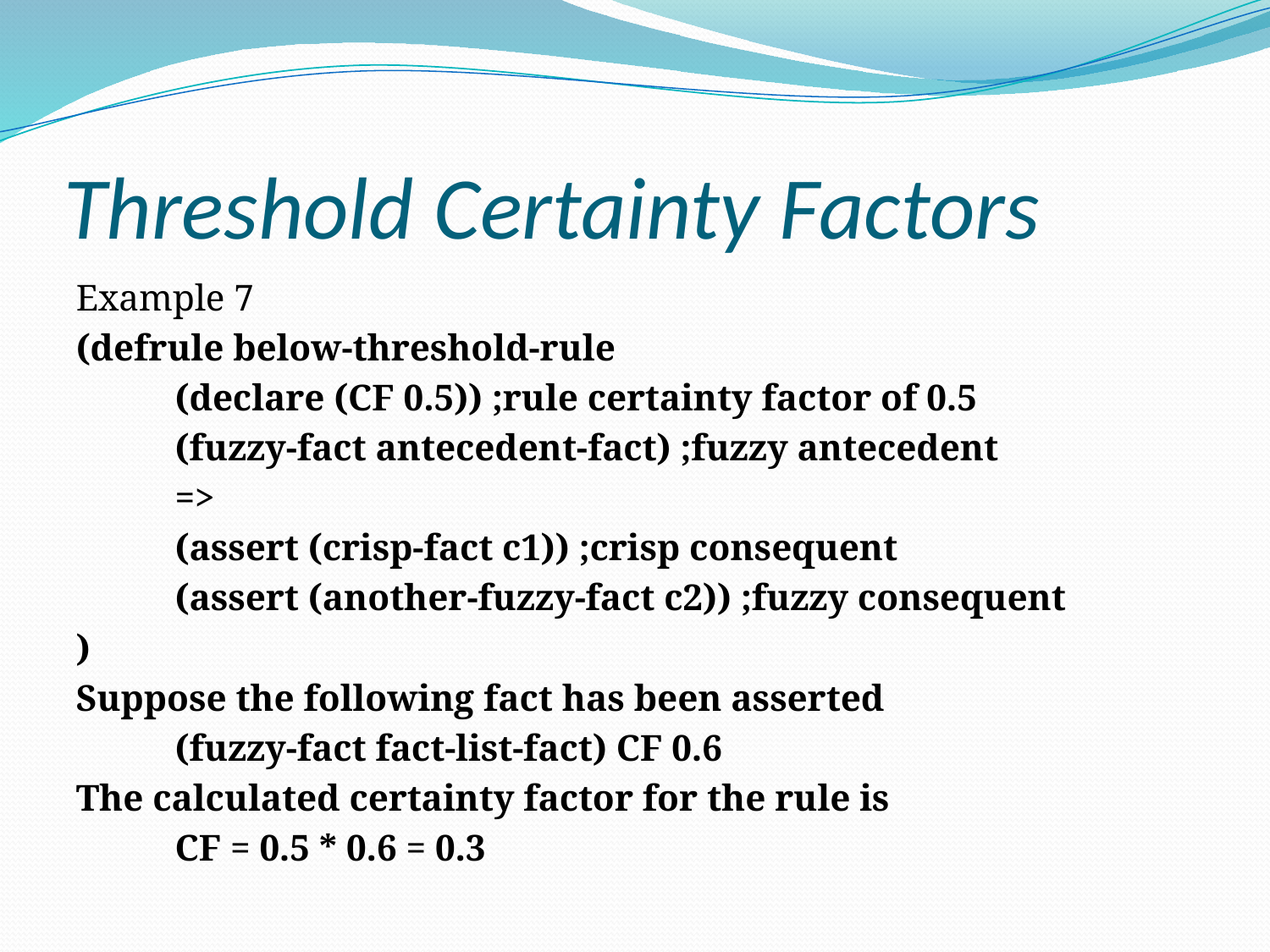

# Threshold Certainty Factors
Example 7
(defrule below-threshold-rule
	(declare (CF 0.5)) ;rule certainty factor of 0.5
	(fuzzy-fact antecedent-fact) ;fuzzy antecedent
	=>
	(assert (crisp-fact c1)) ;crisp consequent
	(assert (another-fuzzy-fact c2)) ;fuzzy consequent
)
Suppose the following fact has been asserted
	(fuzzy-fact fact-list-fact) CF 0.6
The calculated certainty factor for the rule is
	CF = 0.5 * 0.6 = 0.3